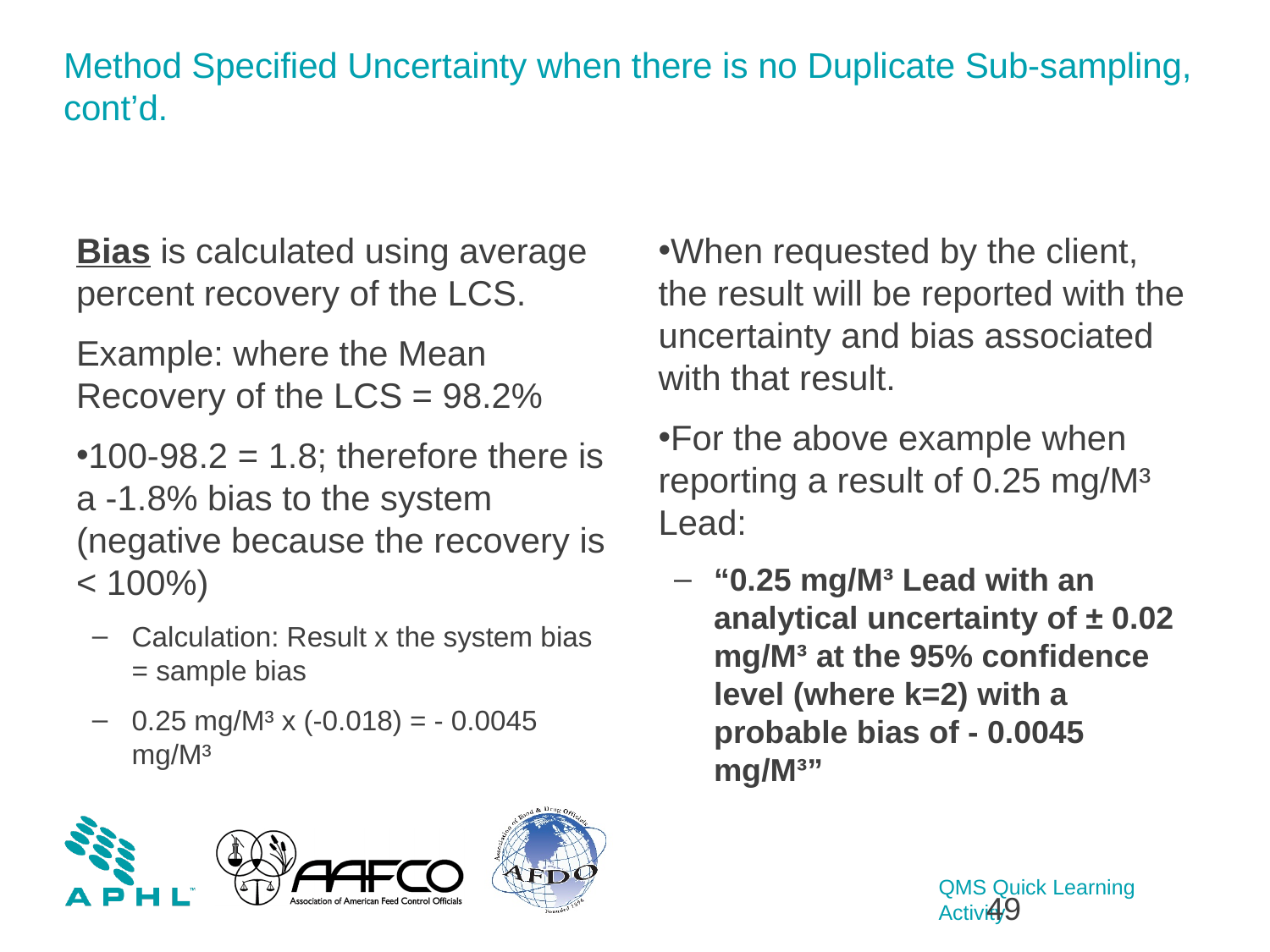

# Method Specified Uncertainty when there is no Duplicate Sub-sampling, cont’d.
Bias is calculated using average percent recovery of the LCS.
Example: where the Mean Recovery of the LCS = 98.2%
100-98.2 = 1.8; therefore there is a -1.8% bias to the system (negative because the recovery is < 100%)
Calculation: Result x the system bias = sample bias
0.25 mg/M³ x (-0.018) = - 0.0045 mg/M³
When requested by the client, the result will be reported with the uncertainty and bias associated with that result.
For the above example when reporting a result of 0.25 mg/M³ Lead:
“0.25 mg/M³ Lead with an analytical uncertainty of ± 0.02 mg/M³ at the 95% confidence level (where k=2) with a probable bias of - 0.0045 mg/M³”
49